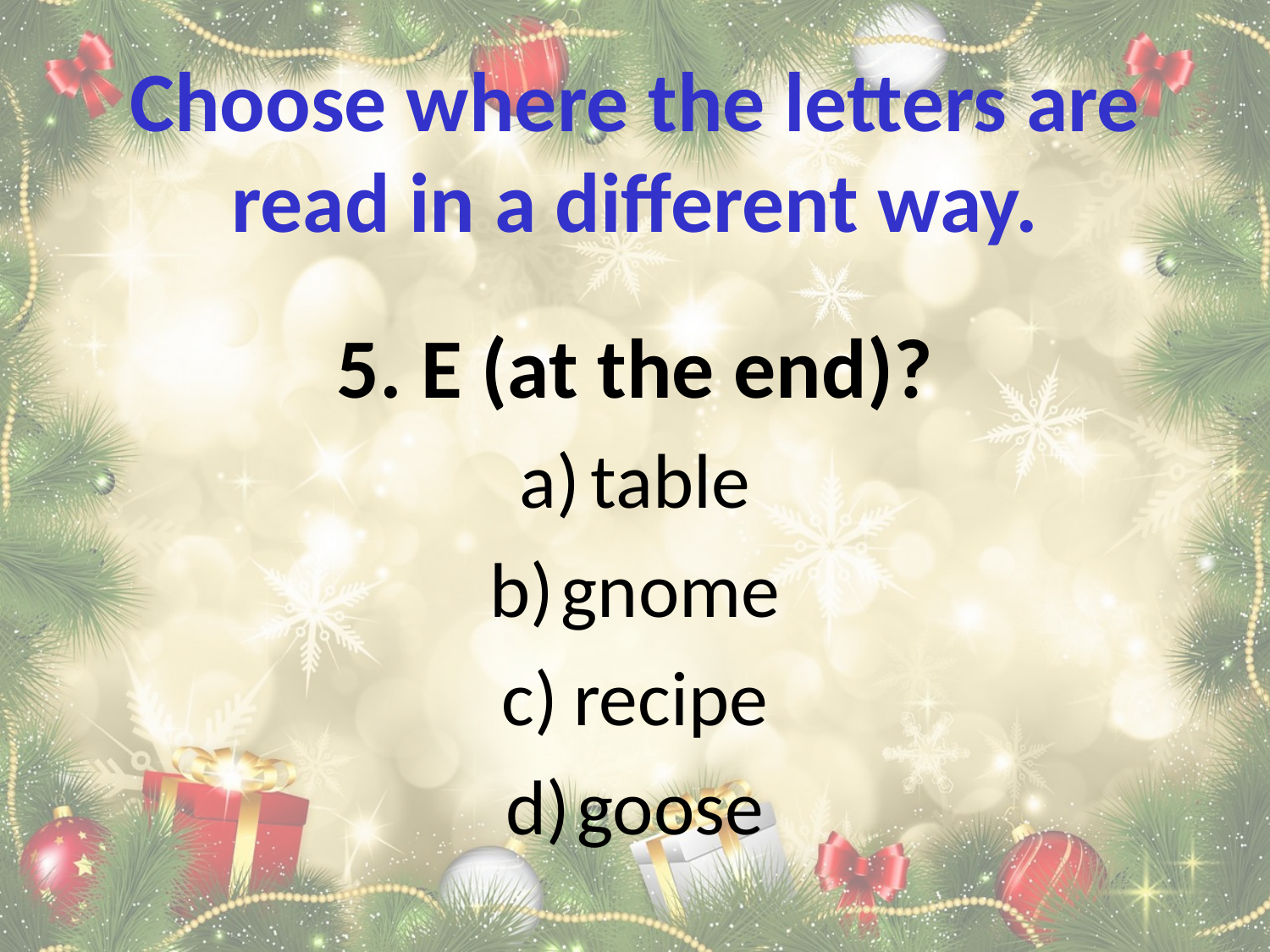

# Choose where the letters are read in a different way.
5. E (at the end)?
table
gnome
recipe
goose